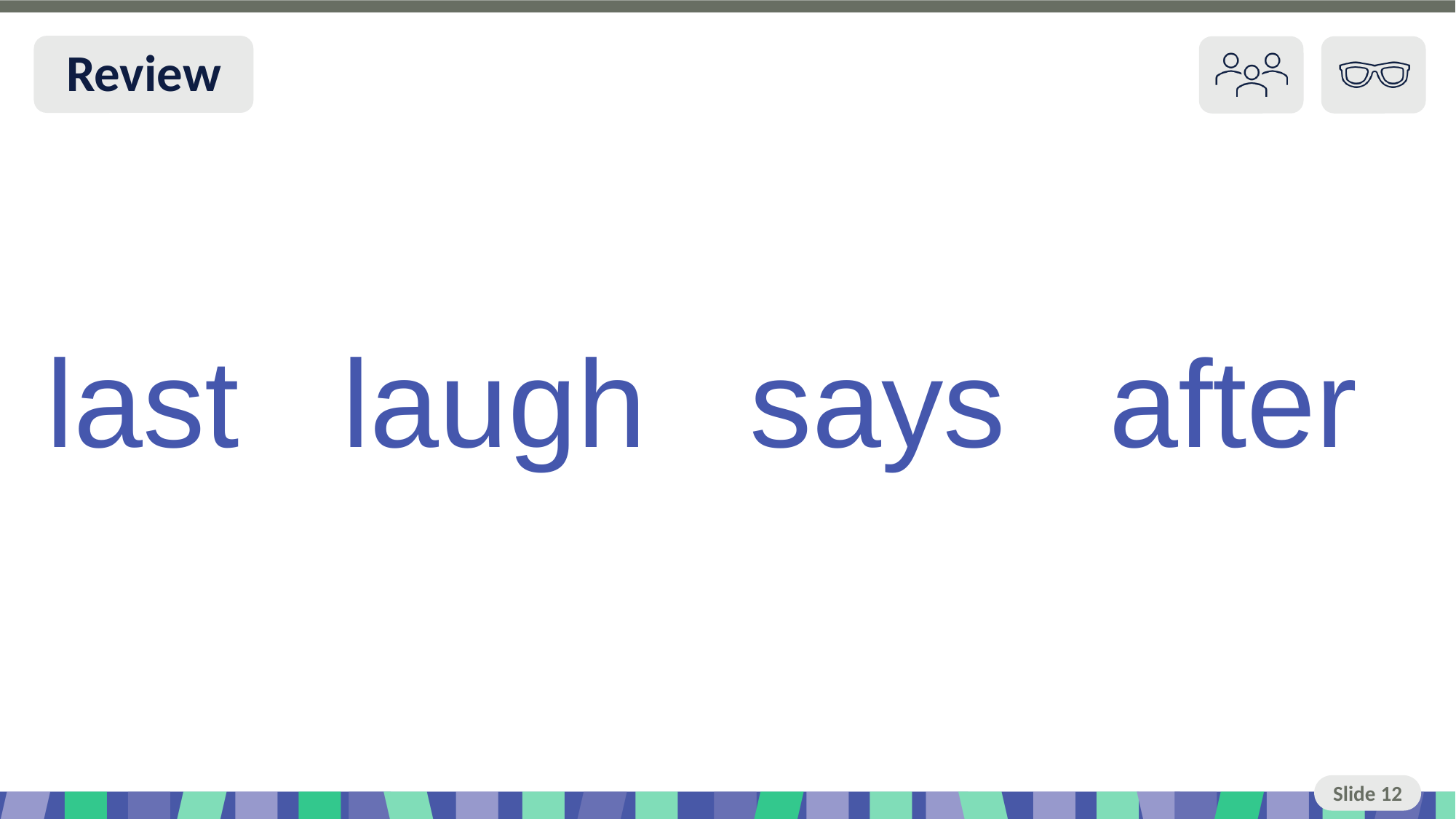

Slide 12 Review You do
last   laugh   says   after